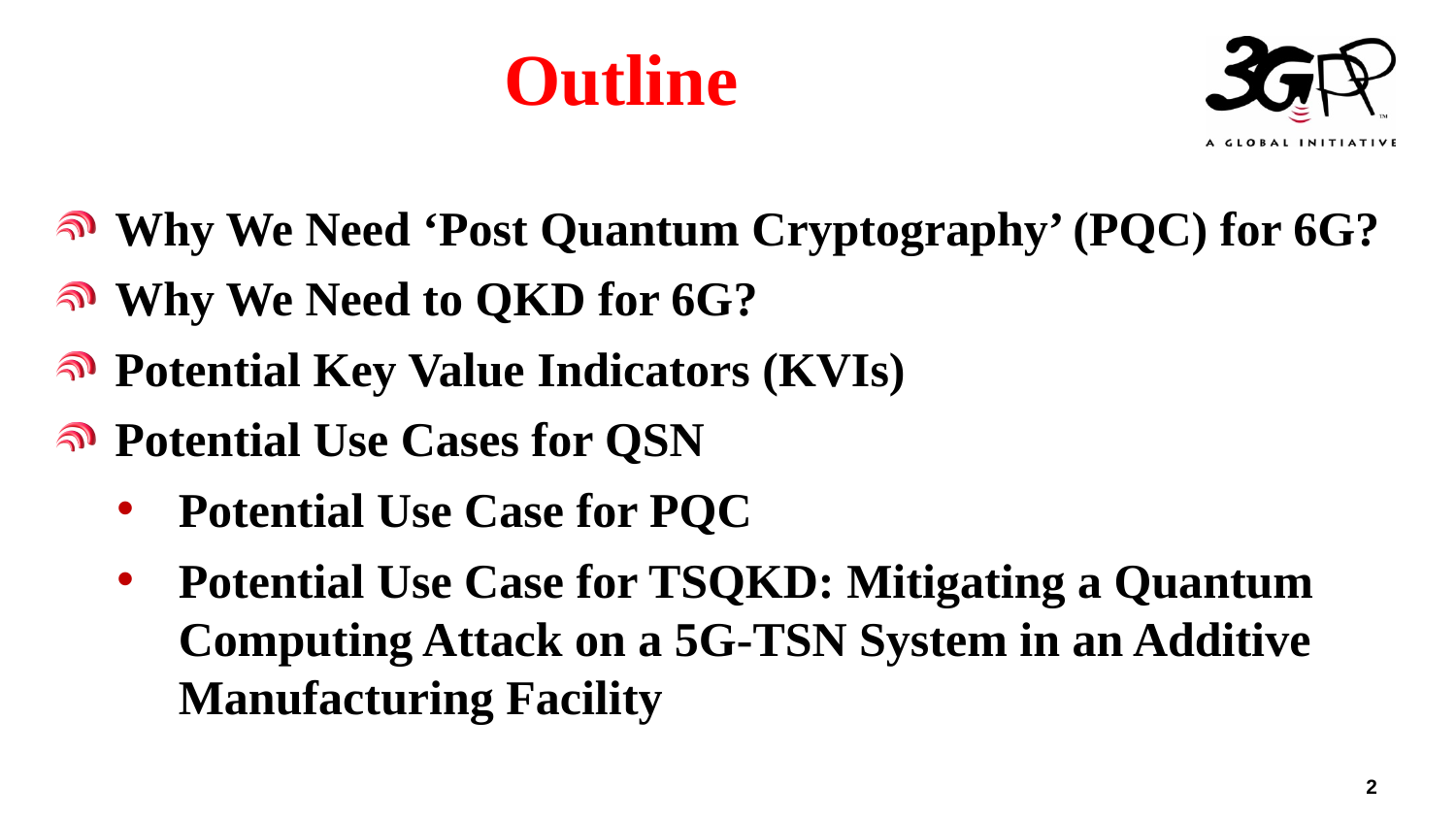

# Outline
Why We Need ‘Post Quantum Cryptography’ (PQC) for 6G?
Why We Need to QKD for 6G?
Potential Key Value Indicators (KVIs)
Potential Use Cases for QSN
Potential Use Case for PQC
Potential Use Case for TSQKD: Mitigating a Quantum Computing Attack on a 5G-TSN System in an Additive Manufacturing Facility